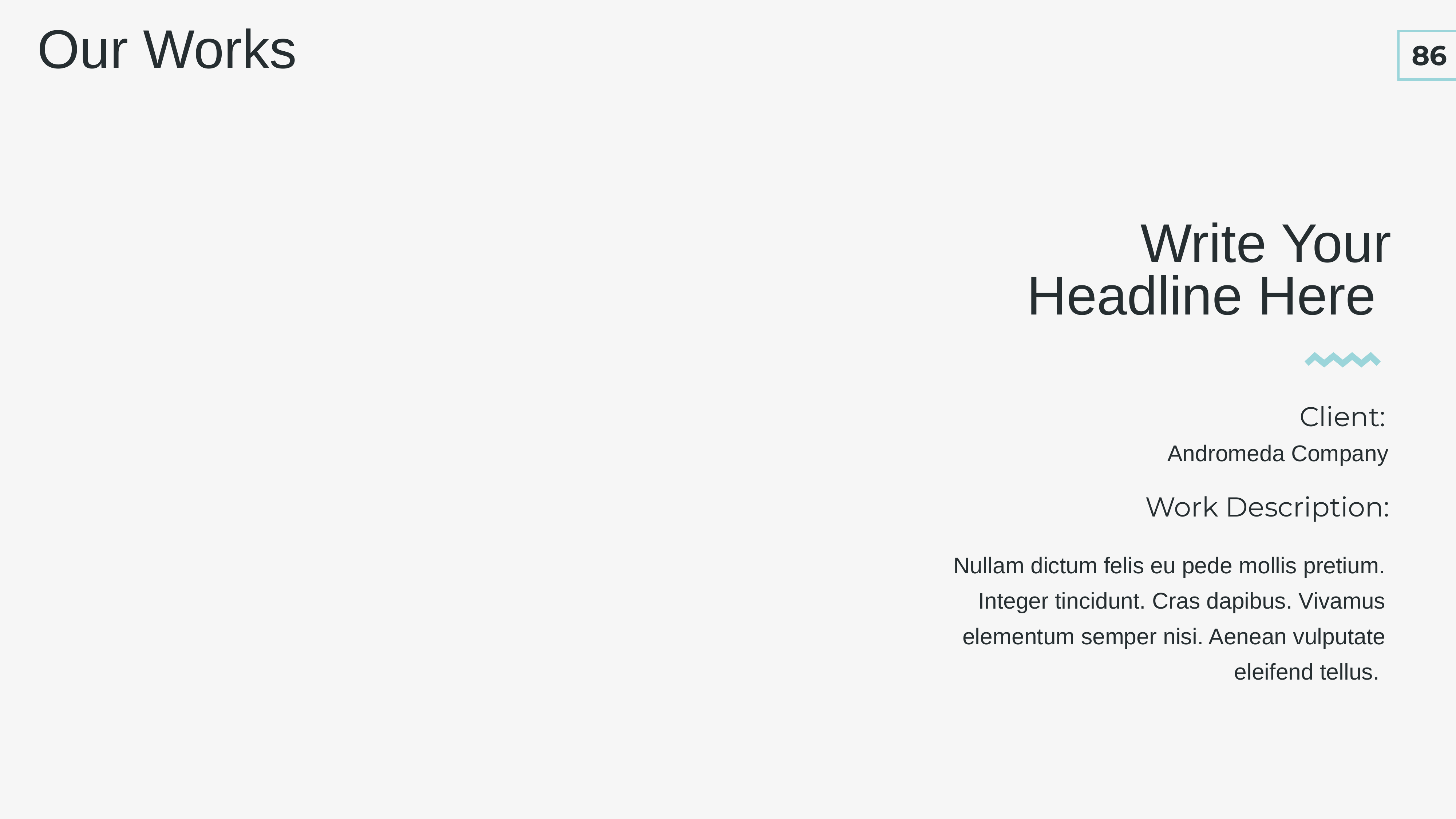

Our Works
86

Write Your Headline Here

Client:
Andromeda Company

Work Description:
 Nullam dictum felis eu pede mollis pretium. Integer tincidunt. Cras dapibus. Vivamus elementum semper nisi. Aenean vulputate eleifend tellus.